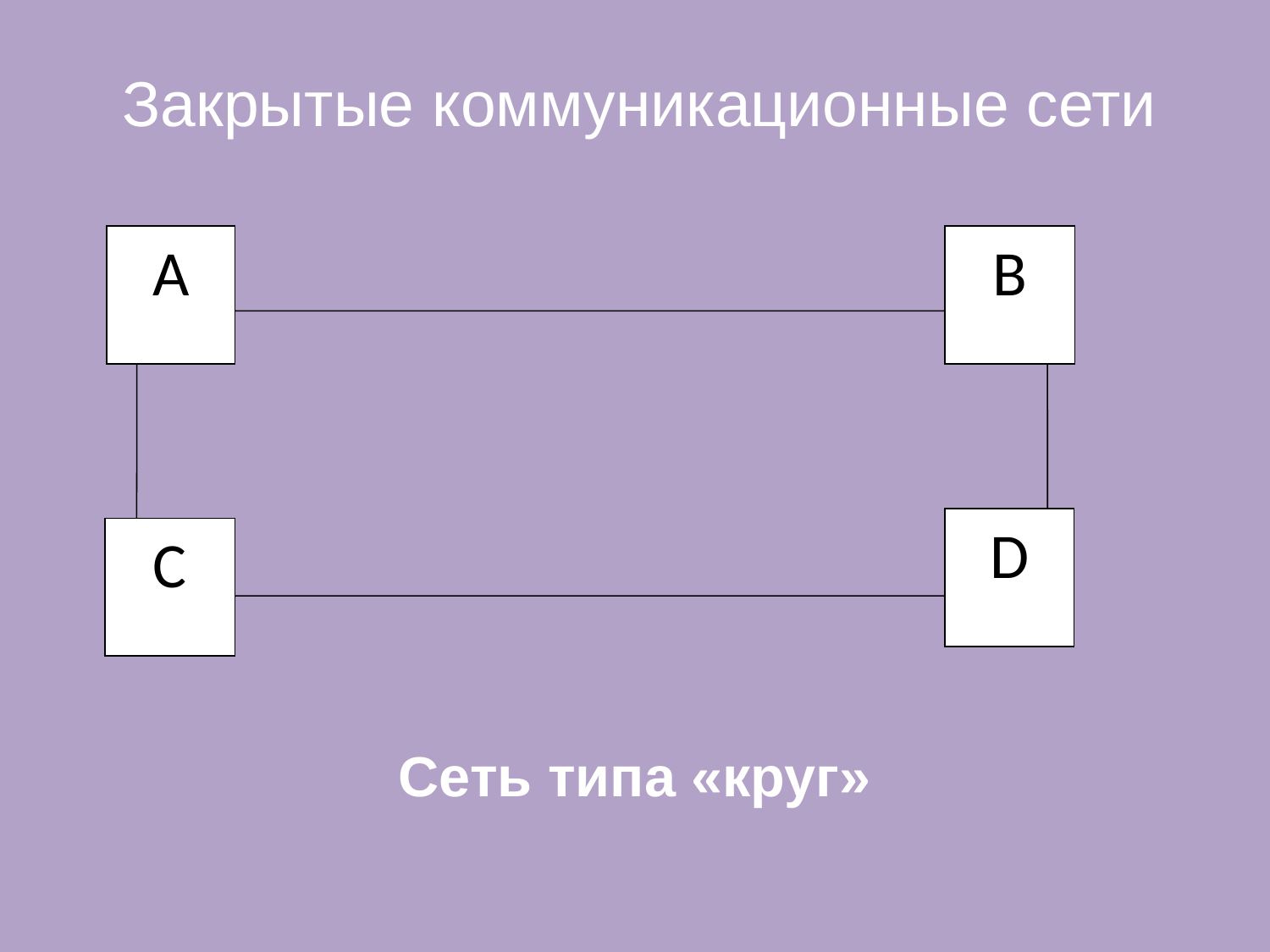

Закрытые коммуникационные сети
А
В

D
С

Сеть типа «круг»